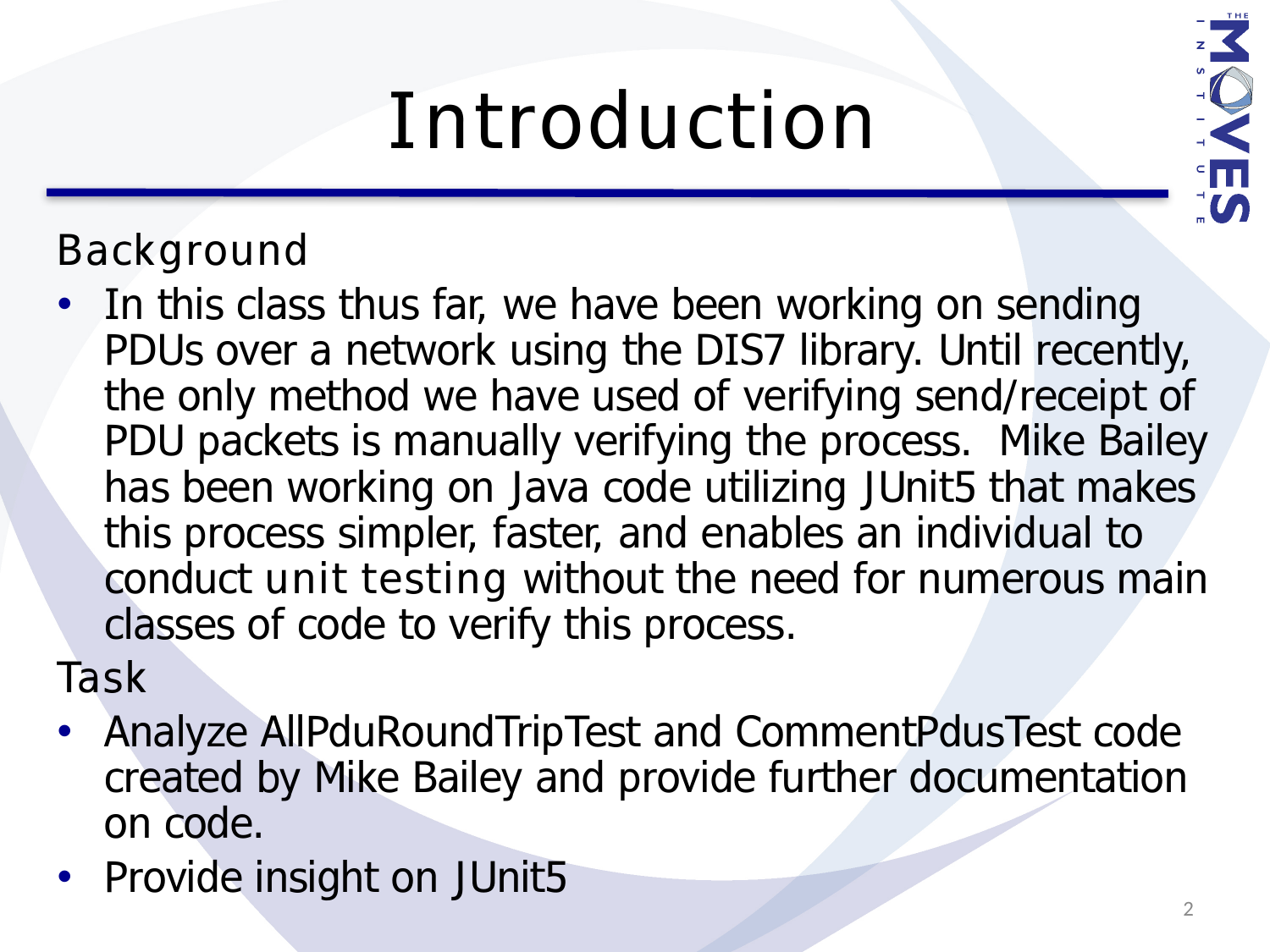

# Introduction
Background
In this class thus far, we have been working on sending PDUs over a network using the DIS7 library. Until recently, the only method we have used of verifying send/receipt of PDU packets is manually verifying the process.  Mike Bailey has been working on Java code utilizing JUnit5 that makes this process simpler, faster, and enables an individual to conduct unit testing without the need for numerous main classes of code to verify this process.
Task
Analyze AllPduRoundTripTest and CommentPdusTest code created by Mike Bailey and provide further documentation on code.
Provide insight on JUnit5

2